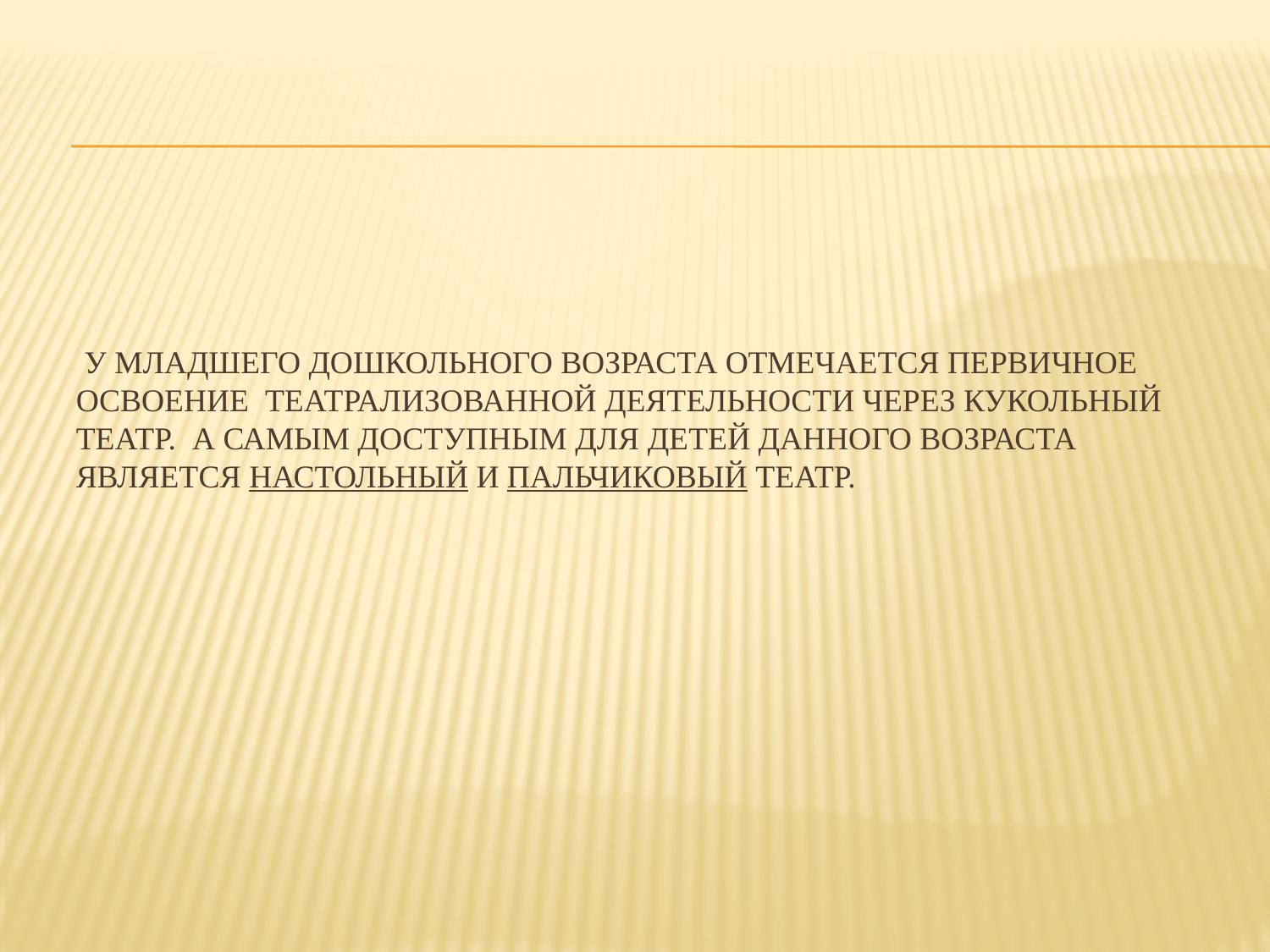

# У младшего дошкольного возраста отмечается первичное освоение  театрализованной деятельности через кукольный театр.  А самым доступным для детей данного возраста является настольный и пальчиковый театр.